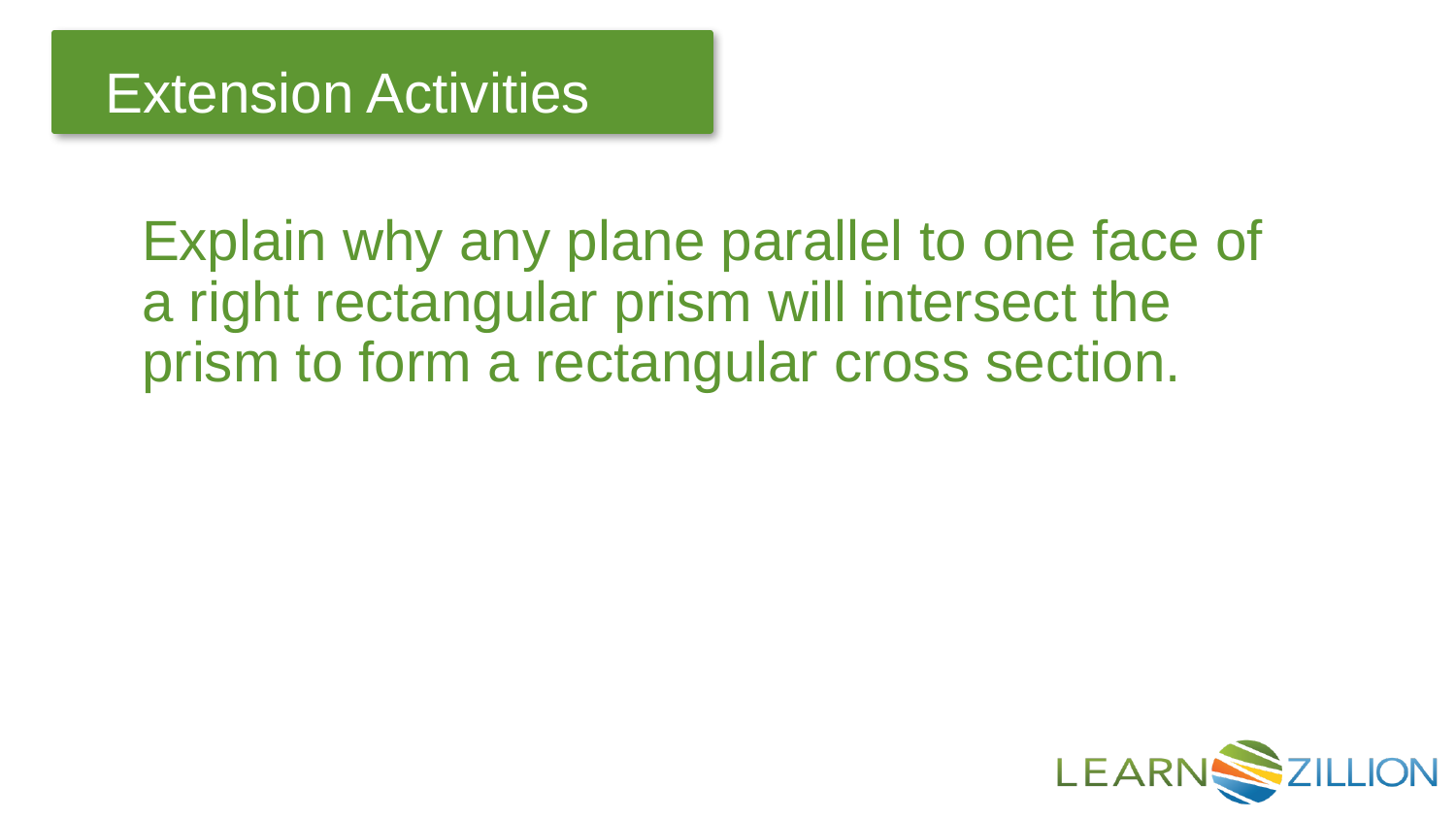

Explain why any plane parallel to one face of a right rectangular prism will intersect the prism to form a rectangular cross section.